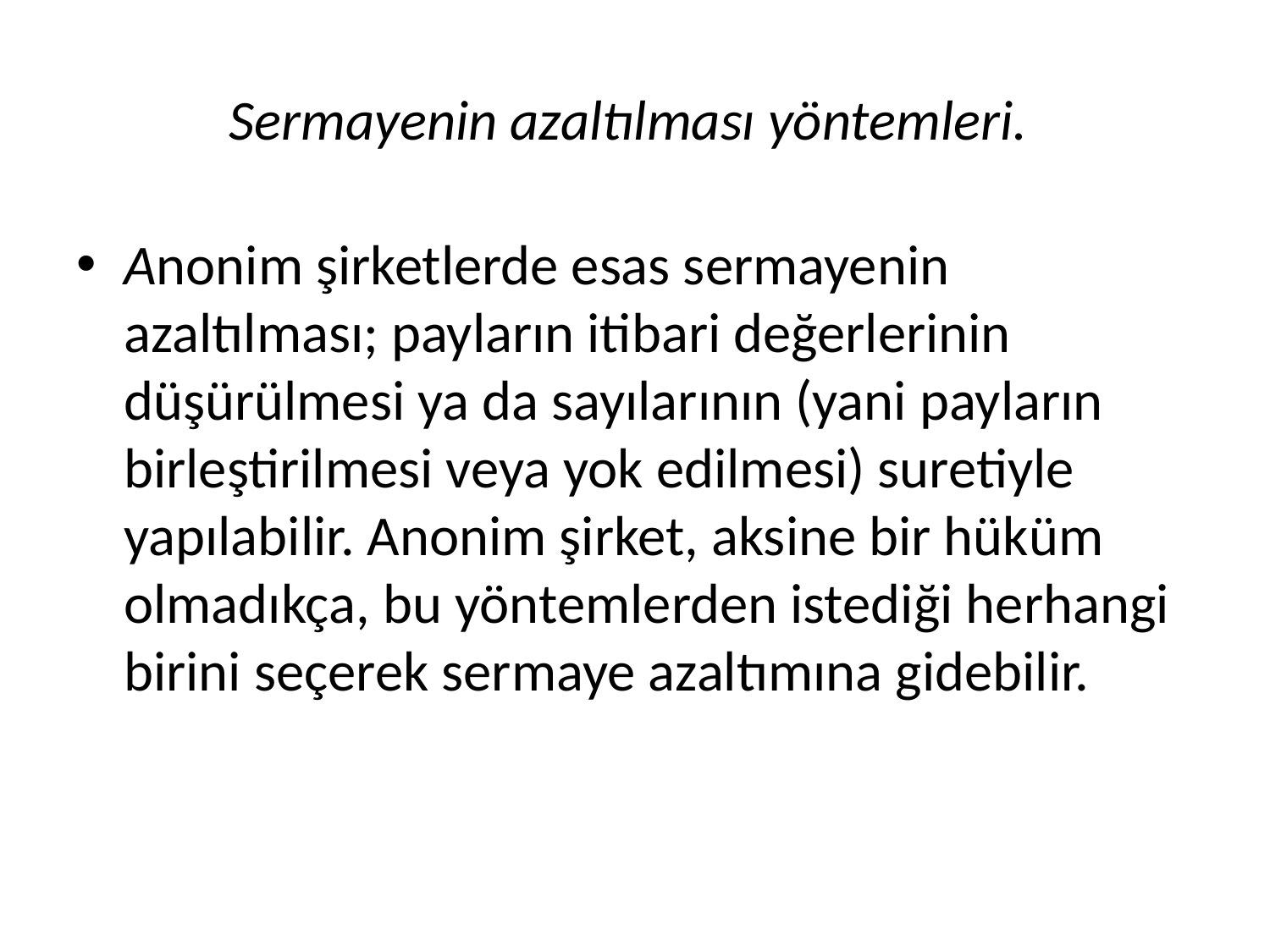

# Sermayenin azaltılması yöntemleri.
Anonim şirketlerde esas sermayenin azaltılması; payların itibari değerlerinin düşürülmesi ya da sayılarının (yani payların birleştirilmesi veya yok edilmesi) suretiyle yapılabilir. Anonim şirket, aksine bir hüküm olmadıkça, bu yöntemlerden istediği herhangi birini seçerek sermaye azaltımına gidebilir.